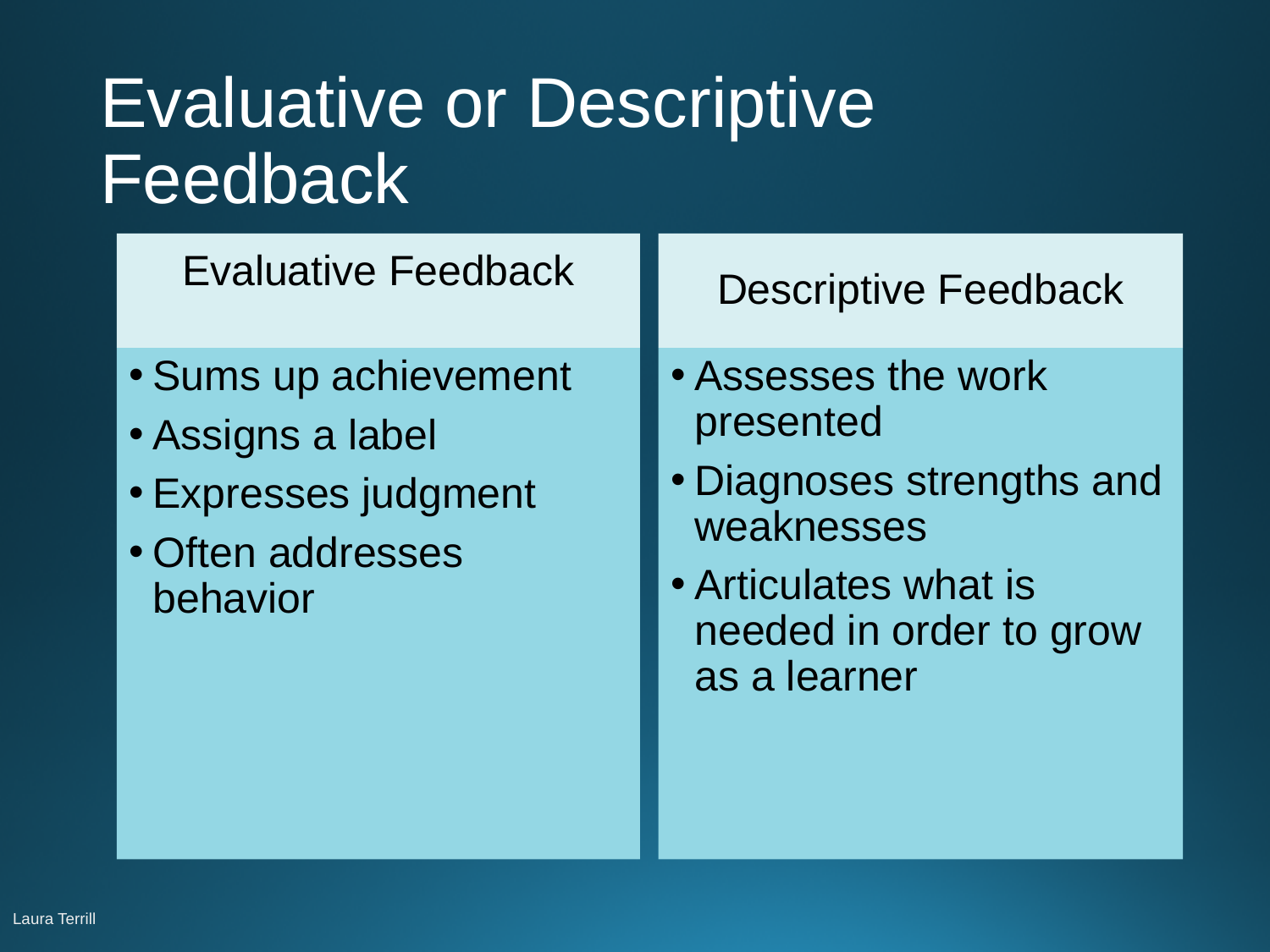

# Evaluative or Descriptive Feedback
Evaluative Feedback
Descriptive Feedback
Sums up achievement
Assigns a label
Expresses judgment
Often addresses behavior
Assesses the work presented
Diagnoses strengths and weaknesses
Articulates what is needed in order to grow as a learner

Laura Terrill